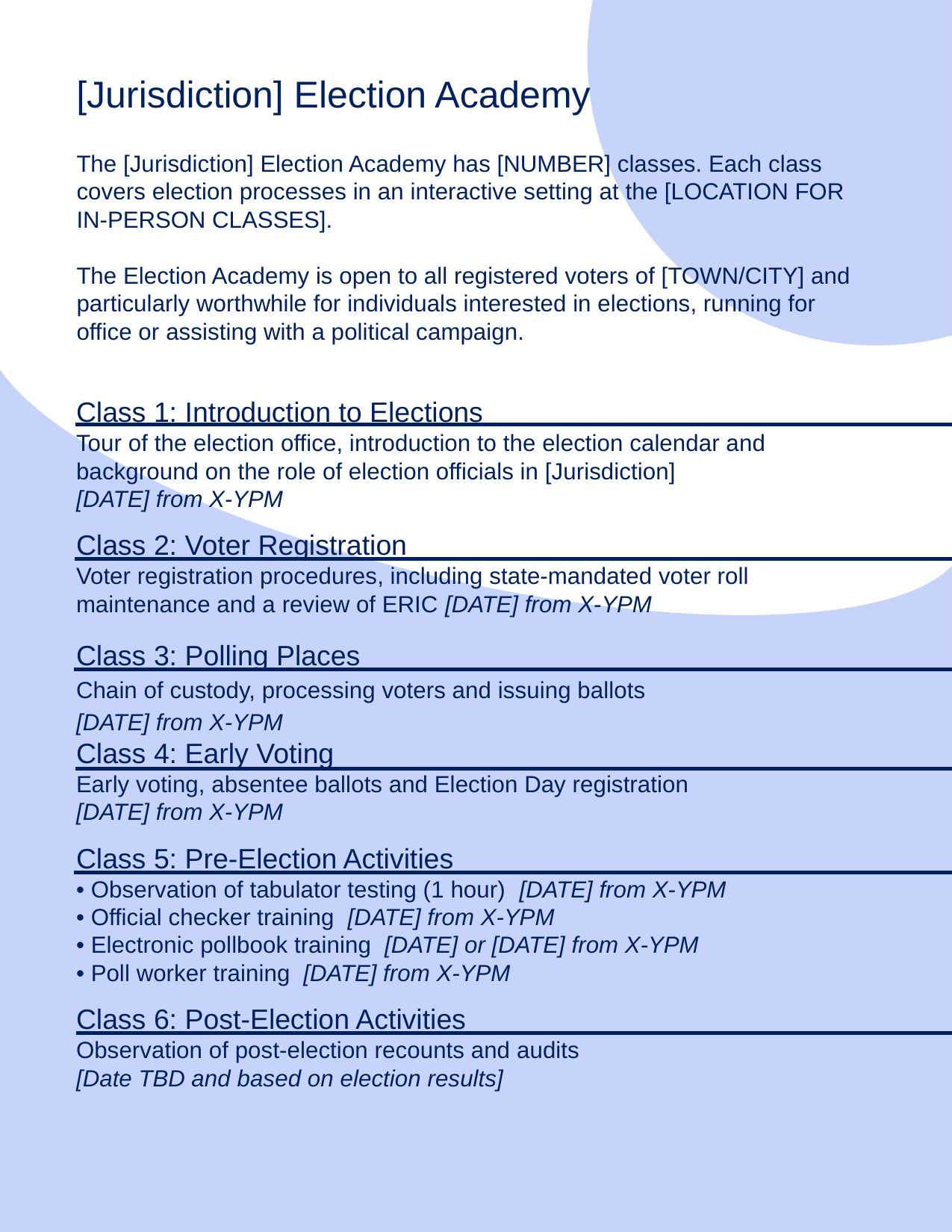

HOW TO USE THIS TEMPLATE
Page 1: Adjust the font, colors and text to fit your jurisdiction and your election academy plans. Delete any placeholders you don’t need.
Page 2: Adjust the content/class descriptions to match your election academy schedule. See the Course Overview template. Change the font and colors to fit your jurisdiction.

[Jurisdiction] Election Academy
#
The [Jurisdiction] Election Academy has [NUMBER] classes. Each class covers election processes in an interactive setting at the [LOCATION FOR IN-PERSON CLASSES].

The Election Academy is open to all registered voters of [TOWN/CITY] and particularly worthwhile for individuals interested in elections, running for office or assisting with a political campaign.
Class 1: Introduction to Elections
Tour of the election office, introduction to the election calendar and background on the role of election officials in [Jurisdiction]
[DATE] from X-YPM
Class 2: Voter Registration
Voter registration procedures, including state-mandated voter roll maintenance and a review of ERIC [DATE] from X-YPM
Class 3: Polling Places
Chain of custody, processing voters and issuing ballots
[DATE] from X-YPM
Class 4: Early Voting
Early voting, absentee ballots and Election Day registration
[DATE] from X-YPM
Class 5: Pre-Election Activities
• Observation of tabulator testing (1 hour)  [DATE] from X-YPM
• Official checker training  [DATE] from X-YPM
• Electronic pollbook training  [DATE] or [DATE] from X-YPM
• Poll worker training  [DATE] from X-YPM
Class 6: Post-Election Activities
Observation of post-election recounts and audits
[Date TBD and based on election results]